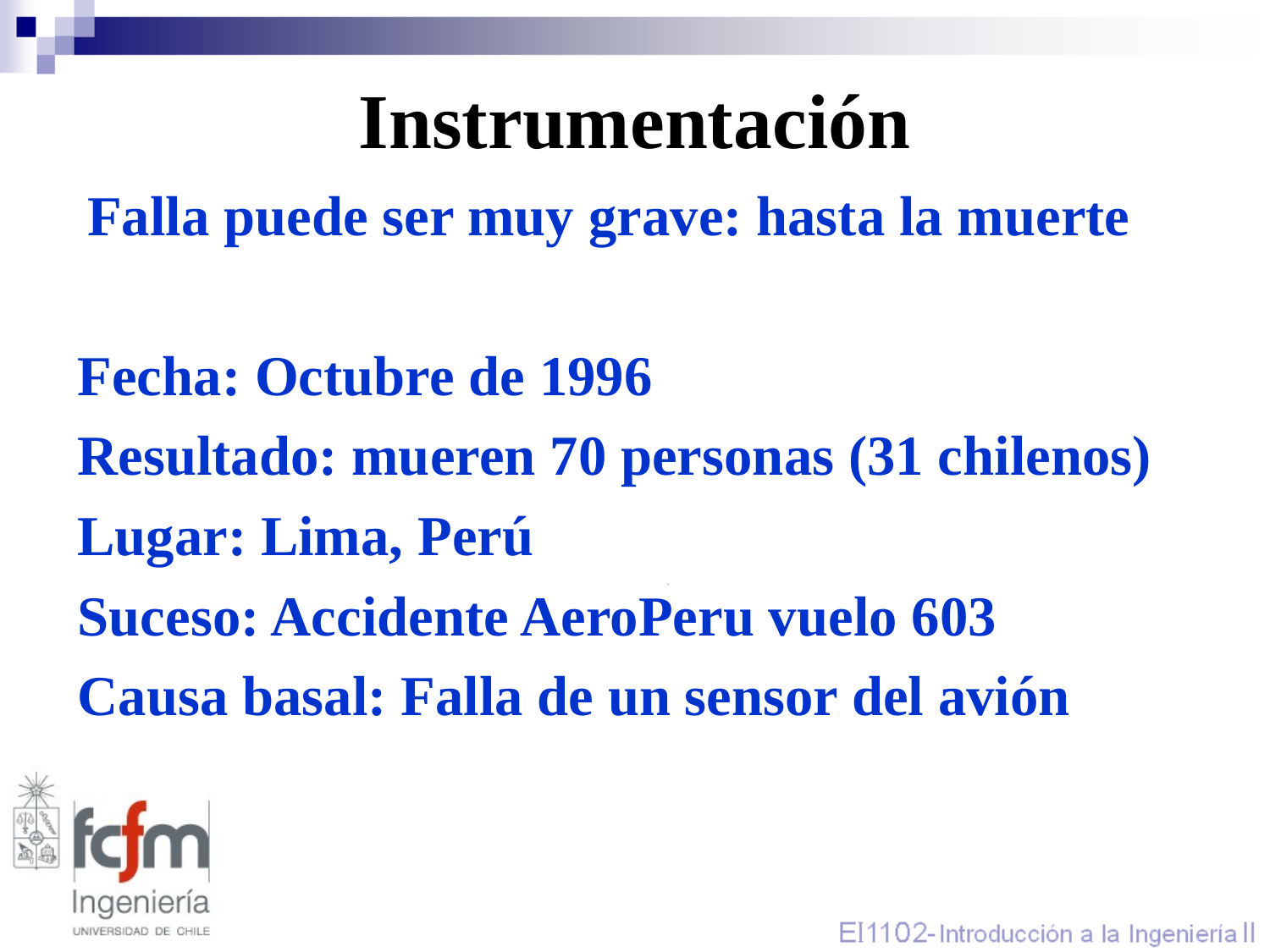

# Instrumentación
Falla puede ser muy grave: hasta la muerte
Fecha: Octubre de 1996
Resultado: mueren 70 personas (31 chilenos)
Lugar: Lima, Perú
Suceso: Accidente AeroPeru vuelo 603
Causa basal: Falla de un sensor del avión